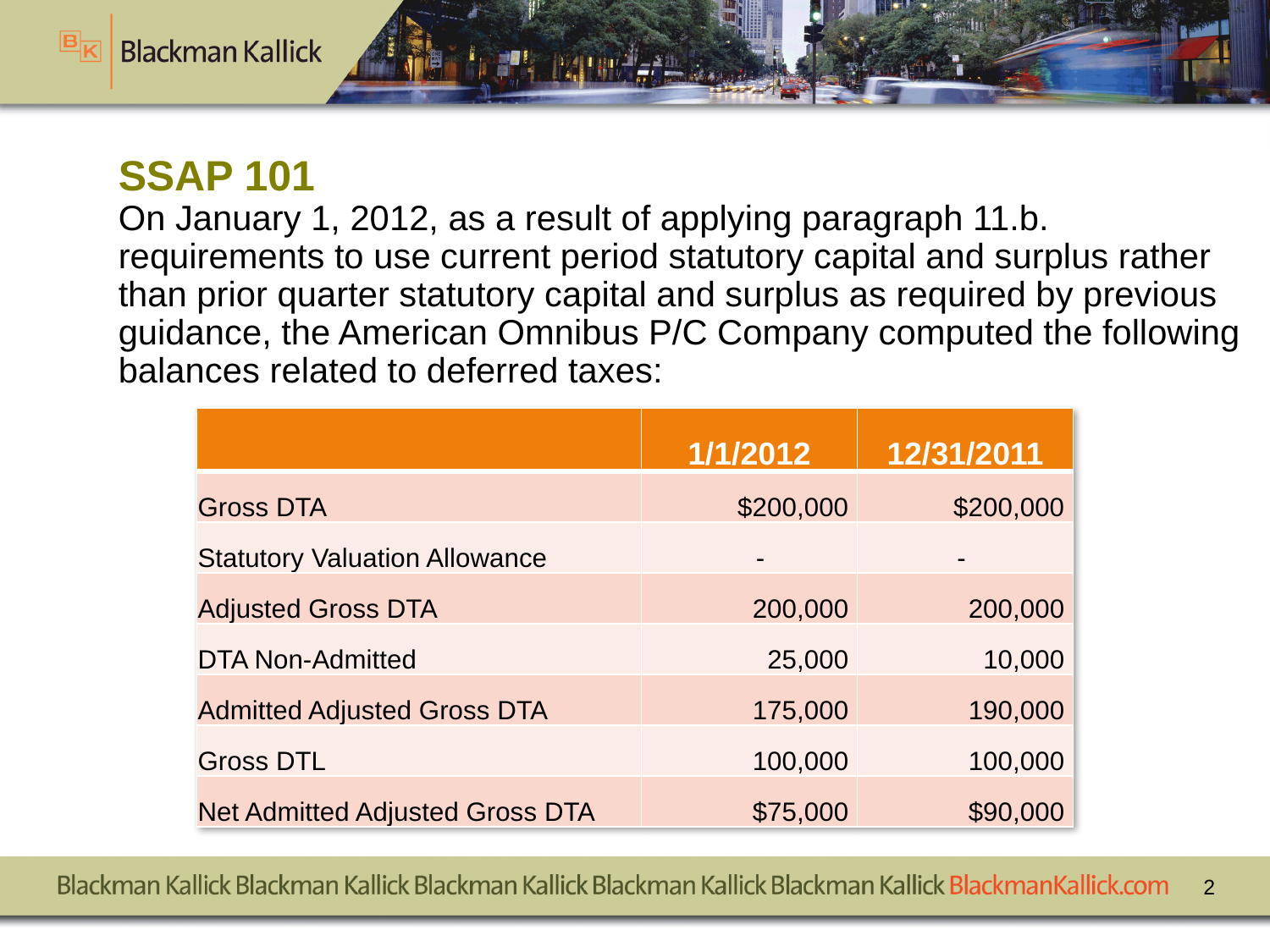

# SSAP 101 On January 1, 2012, as a result of applying paragraph 11.b. requirements to use current period statutory capital and surplus rather than prior quarter statutory capital and surplus as required by previous guidance, the American Omnibus P/C Company computed the following balances related to deferred taxes:
|  | 1/1/2012 | 12/31/2011 |
| --- | --- | --- |
| Gross DTA | $200,000 | $200,000 |
| Statutory Valuation Allowance | - | - |
| Adjusted Gross DTA | 200,000 | 200,000 |
| DTA Non-Admitted | 25,000 | 10,000 |
| Admitted Adjusted Gross DTA | 175,000 | 190,000 |
| Gross DTL | 100,000 | 100,000 |
| Net Admitted Adjusted Gross DTA | $75,000 | $90,000 |